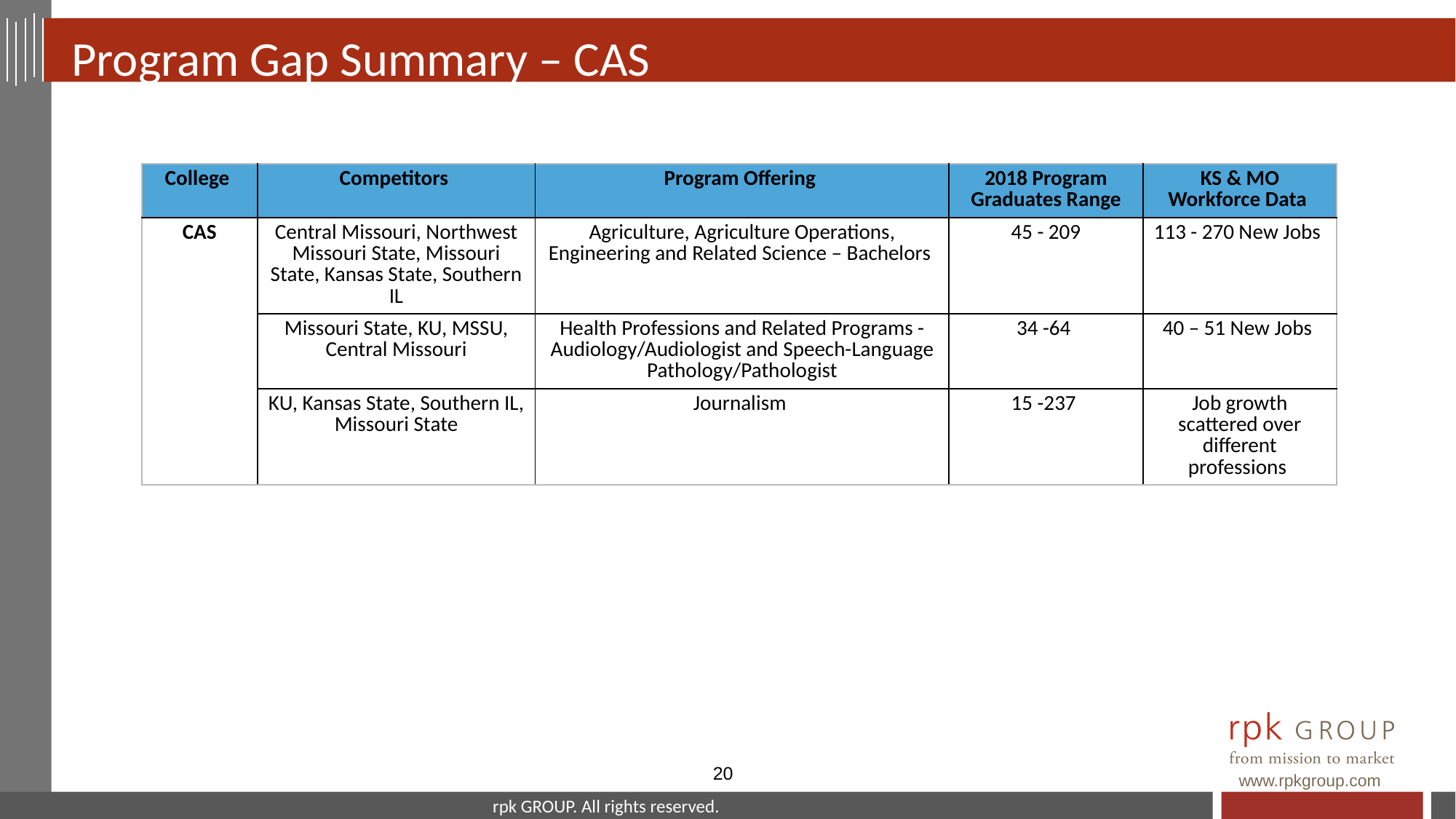

# Program Gap Summary – CAS
| College | Competitors | Program Offering | 2018 Program Graduates Range | KS & MO Workforce Data |
| --- | --- | --- | --- | --- |
| CAS | Central Missouri, Northwest Missouri State, Missouri State, Kansas State, Southern IL | Agriculture, Agriculture Operations, Engineering and Related Science – Bachelors | 45 - 209 | 113 - 270 New Jobs |
|  | Missouri State, KU, MSSU, Central Missouri | Health Professions and Related Programs - Audiology/Audiologist and Speech-Language Pathology/Pathologist | 34 -64 | 40 – 51 New Jobs |
|  | KU, Kansas State, Southern IL, Missouri State | Journalism | 15 -237 | Job growth scattered over different professions |
20